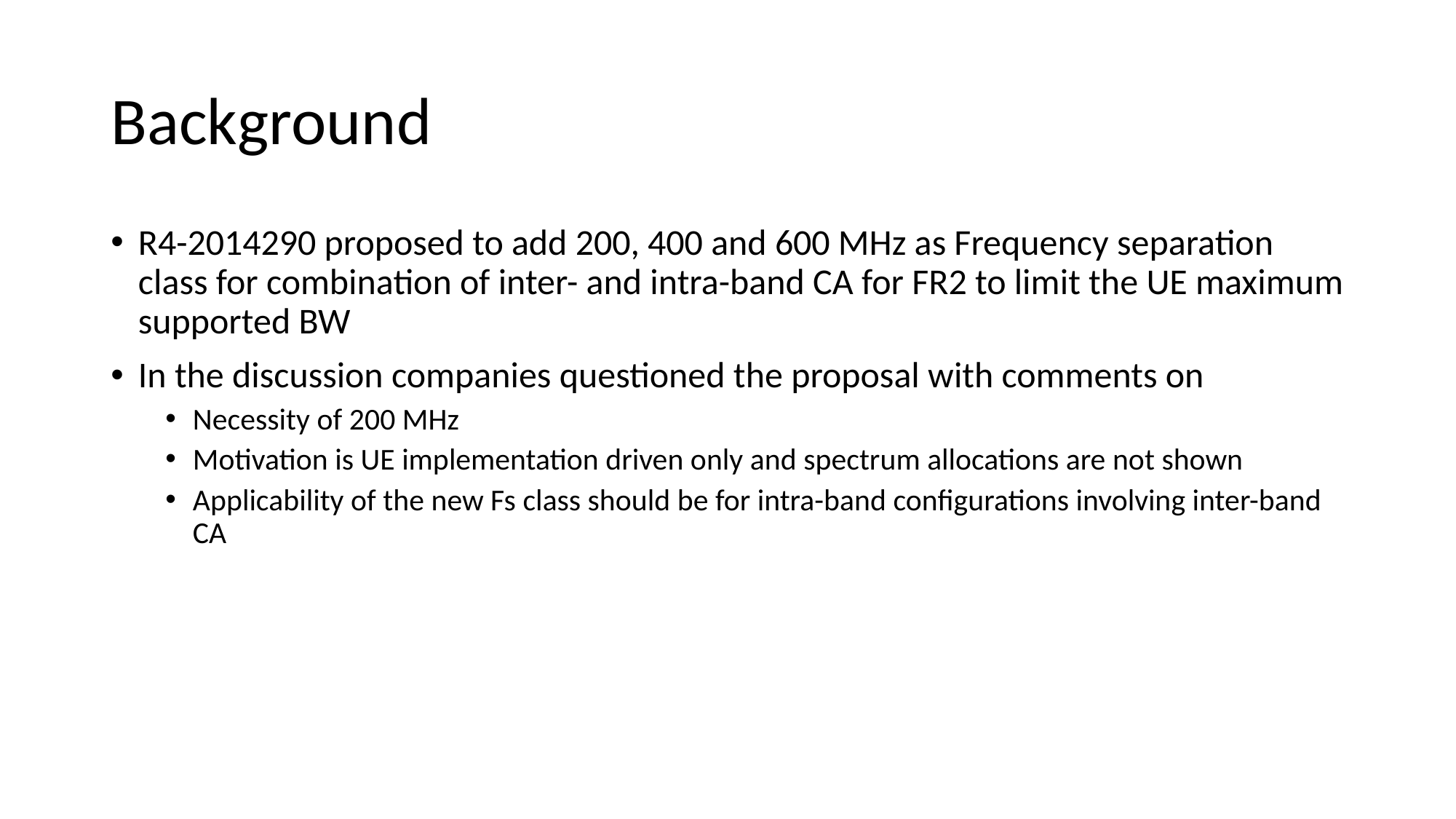

# Background
R4-2014290 proposed to add 200, 400 and 600 MHz as Frequency separation class for combination of inter- and intra-band CA for FR2 to limit the UE maximum supported BW
In the discussion companies questioned the proposal with comments on
Necessity of 200 MHz
Motivation is UE implementation driven only and spectrum allocations are not shown
Applicability of the new Fs class should be for intra-band configurations involving inter-band CA